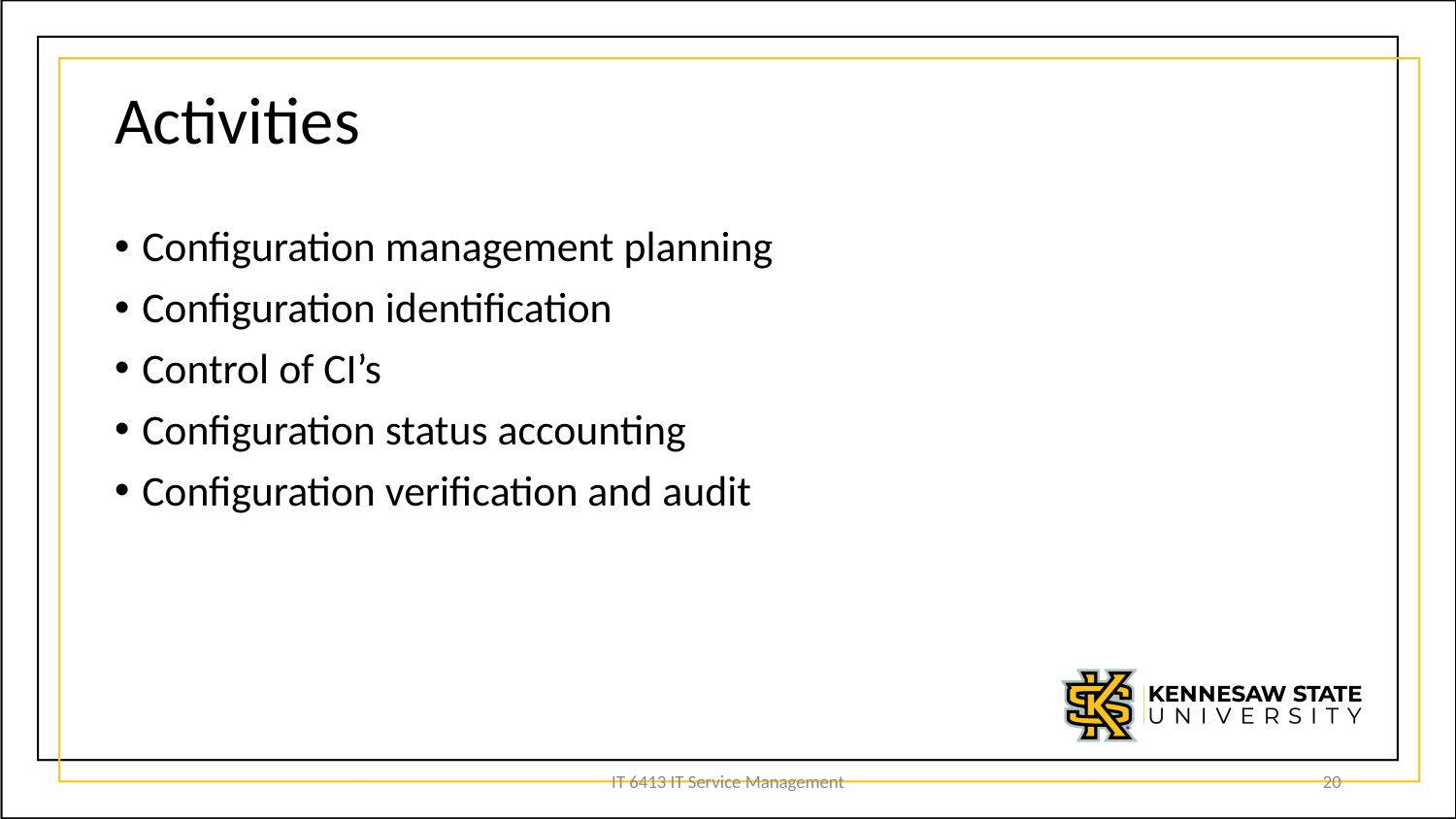

# Activities
Configuration management planning
Configuration identification
Control of CI’s
Configuration status accounting
Configuration verification and audit
IT 6413 IT Service Management
20